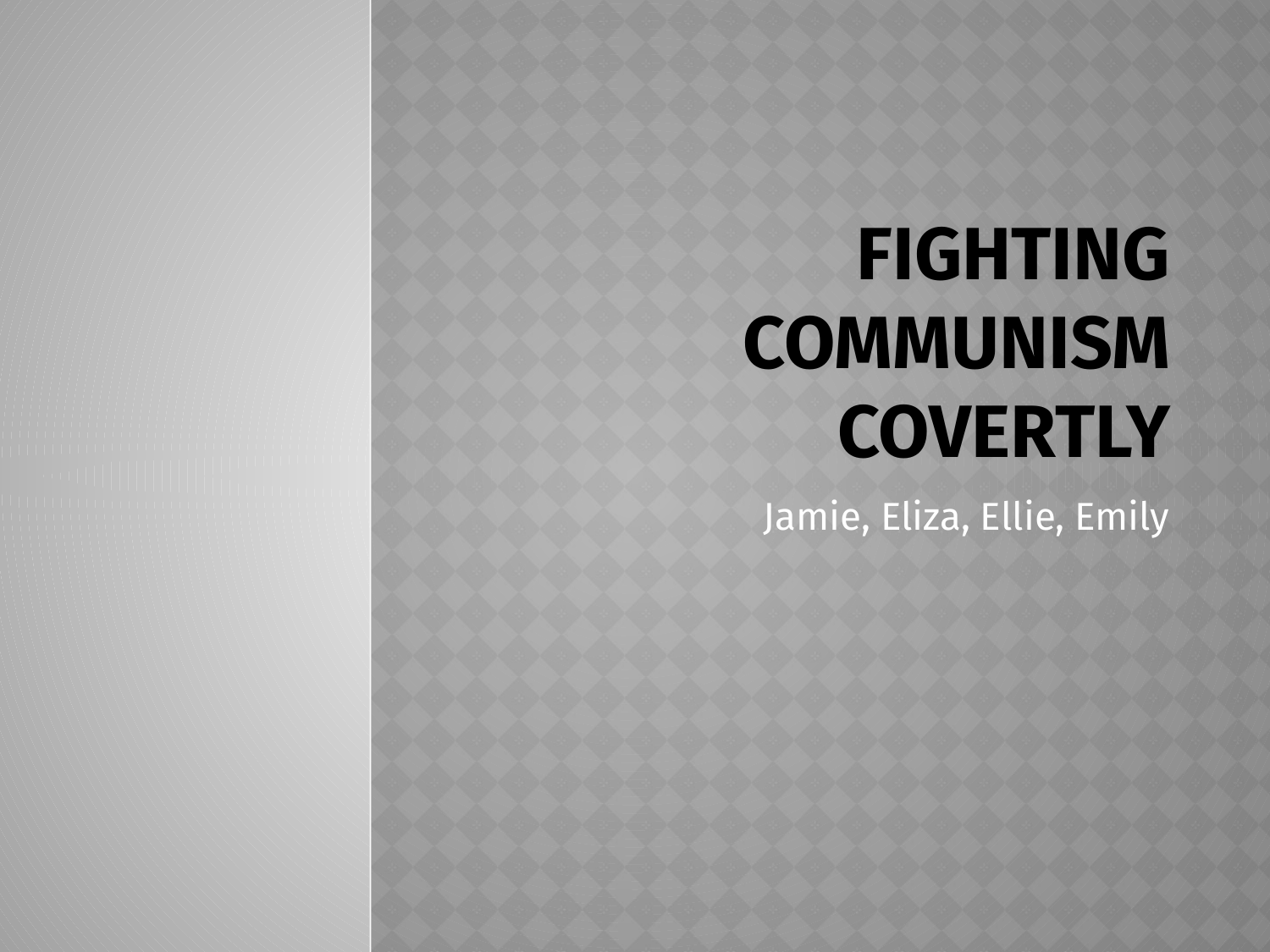

# Fighting Communism Covertly
Jamie, Eliza, Ellie, Emily